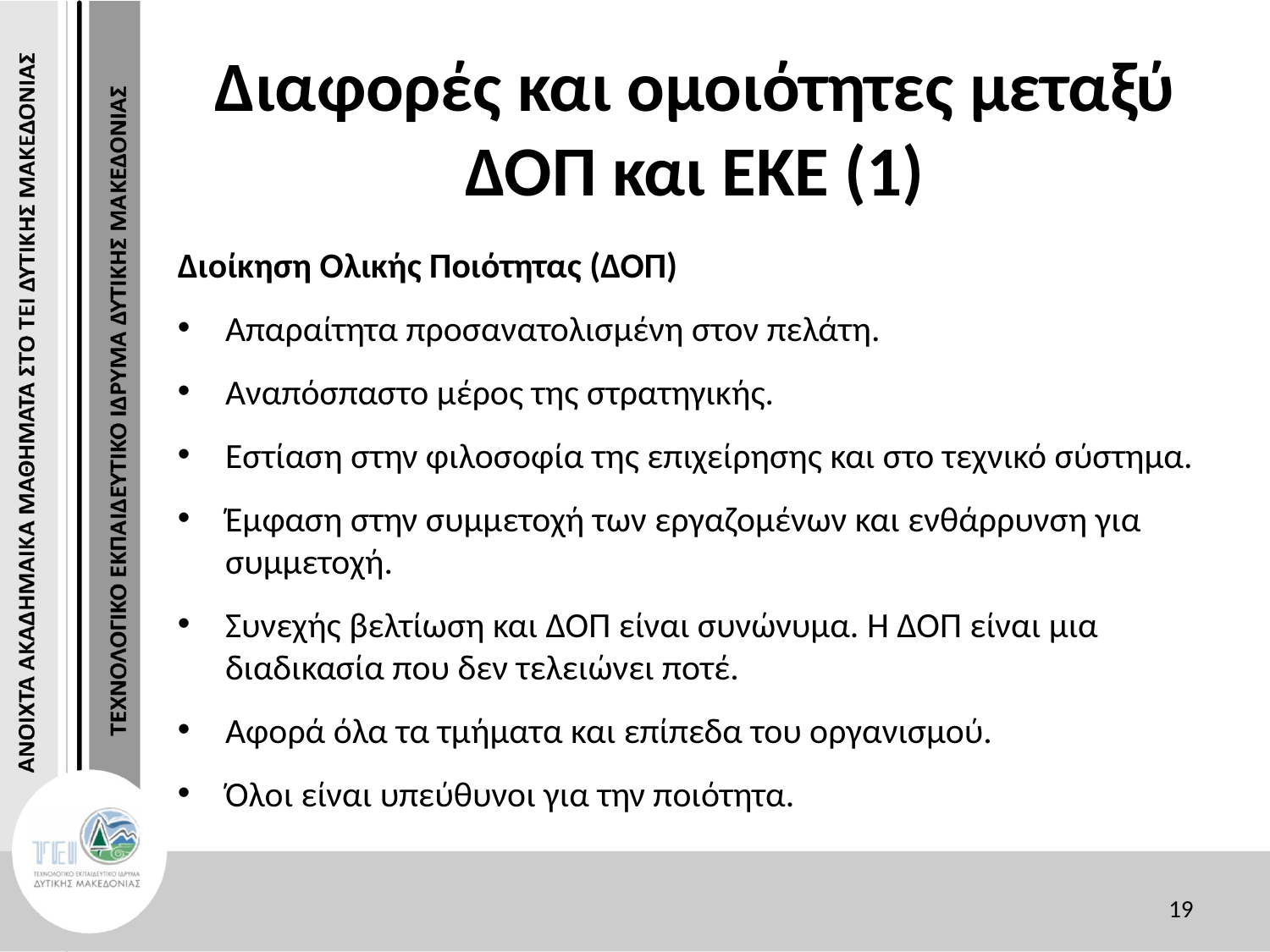

# Διαφορές και ομοιότητες μεταξύ ΔΟΠ και ΕΚΕ (1)
Διοίκηση Ολικής Ποιότητας (ΔΟΠ)
Απαραίτητα προσανατολισμένη στον πελάτη.
Αναπόσπαστο μέρος της στρατηγικής.
Εστίαση στην φιλοσοφία της επιχείρησης και στο τεχνικό σύστημα.
Έμφαση στην συμμετοχή των εργαζομένων και ενθάρρυνση για συμμετοχή.
Συνεχής βελτίωση και ΔΟΠ είναι συνώνυμα. Η ΔΟΠ είναι μια διαδικασία που δεν τελειώνει ποτέ.
Αφορά όλα τα τμήματα και επίπεδα του οργανισμού.
Όλοι είναι υπεύθυνοι για την ποιότητα.
19